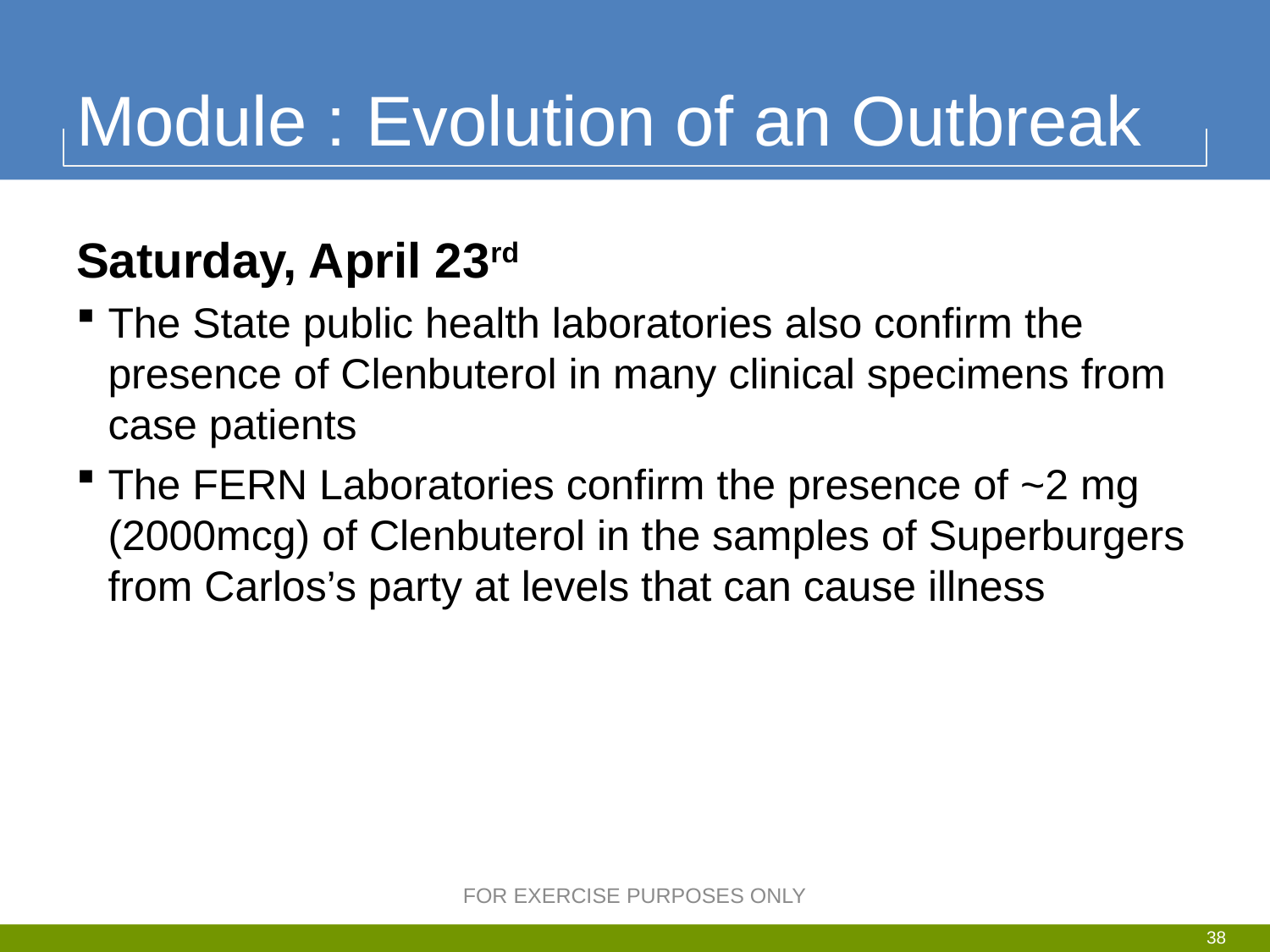

# Module : Evolution of an Outbreak
Saturday, April 23rd
The State public health laboratories also confirm the presence of Clenbuterol in many clinical specimens from case patients
The FERN Laboratories confirm the presence of ~2 mg (2000mcg) of Clenbuterol in the samples of Superburgers from Carlos’s party at levels that can cause illness

FOR EXERCISE PURPOSES ONLY